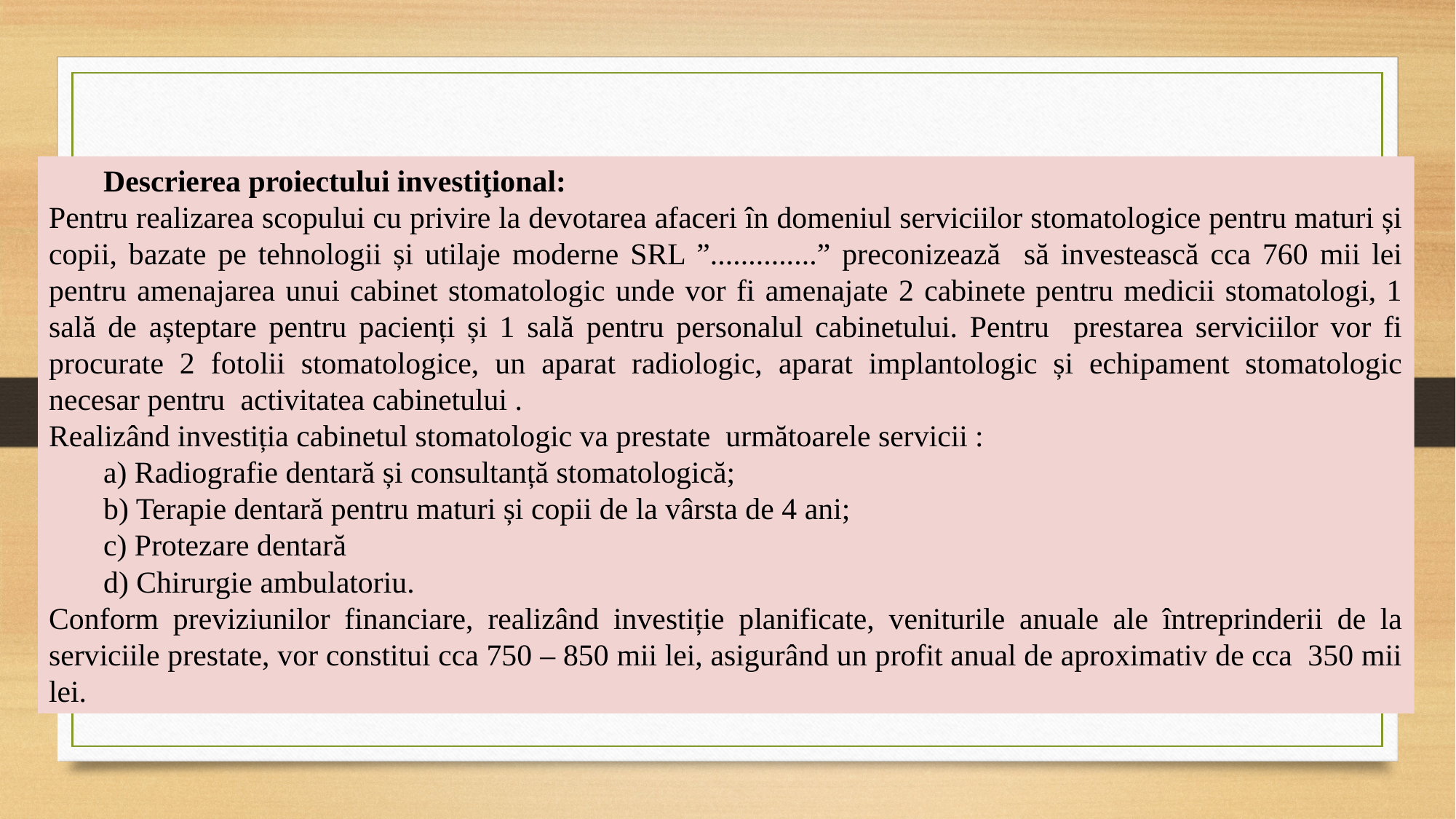

Descrierea proiectului investiţional:
Pentru realizarea scopului cu privire la devotarea afaceri în domeniul serviciilor stomatologice pentru maturi și copii, bazate pe tehnologii și utilaje moderne SRL ”..............” preconizează  să investească cca 760 mii lei pentru amenajarea unui cabinet stomatologic unde vor fi amenajate 2 cabinete pentru medicii stomatologi, 1 sală de așteptare pentru pacienți și 1 sală pentru personalul cabinetului. Pentru  prestarea serviciilor vor fi procurate 2 fotolii stomatologice, un aparat radiologic, aparat implantologic și echipament stomatologic necesar pentru  activitatea cabinetului .
Realizând investiția cabinetul stomatologic va prestate  următoarele servicii :
a) Radiografie dentară și consultanță stomatologică;
b) Terapie dentară pentru maturi și copii de la vârsta de 4 ani;
c) Protezare dentară
d) Chirurgie ambulatoriu.
Conform previziunilor financiare, realizând investiție planificate, veniturile anuale ale întreprinderii de la serviciile prestate, vor constitui cca 750 – 850 mii lei, asigurând un profit anual de aproximativ de cca  350 mii lei.